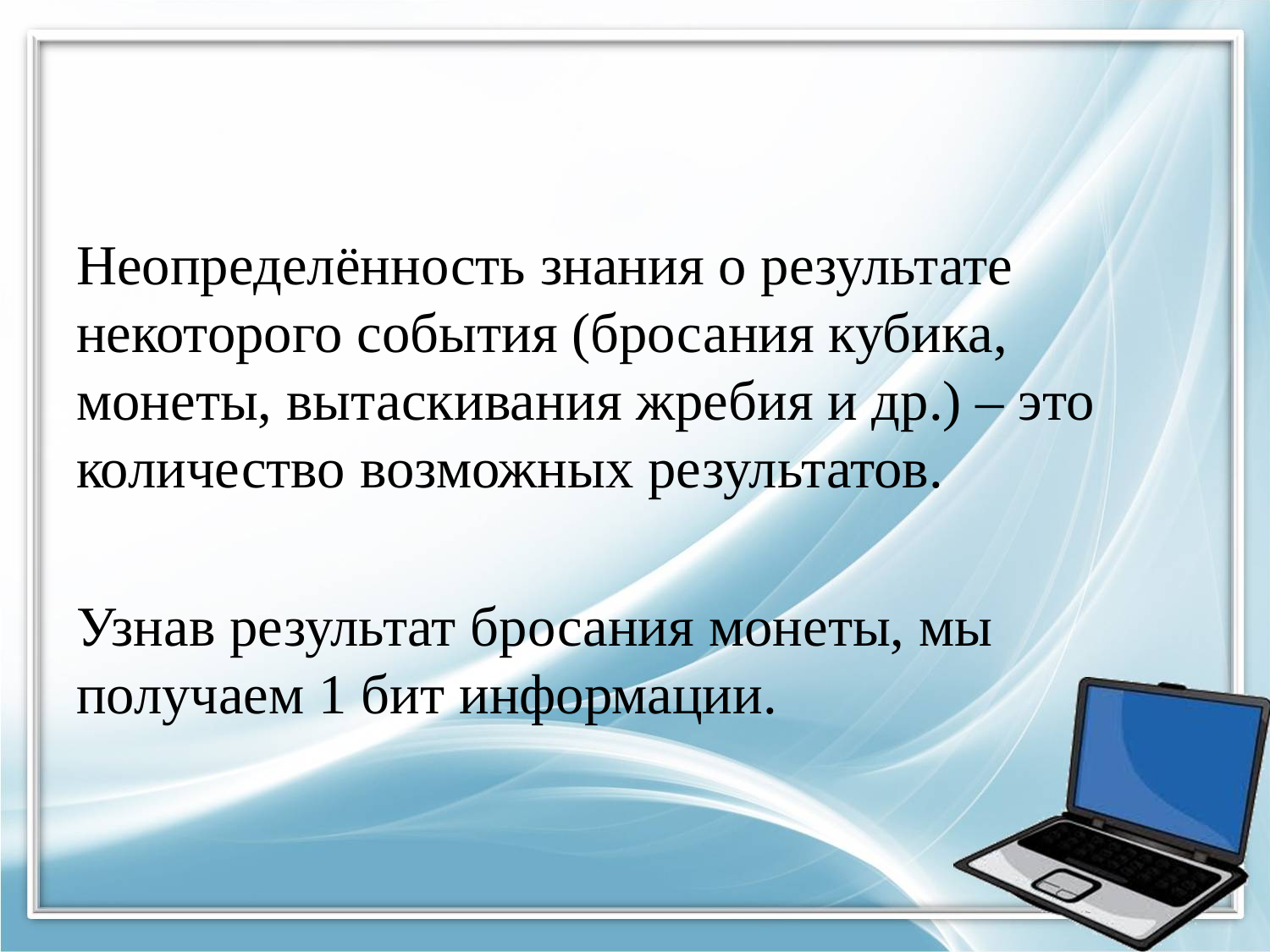

Неопределённость знания о результате некоторого события (бросания кубика, монеты, вытаскивания жребия и др.) – это количество возможных результатов.

Узнав результат бросания монеты, мы получаем 1 бит информации.